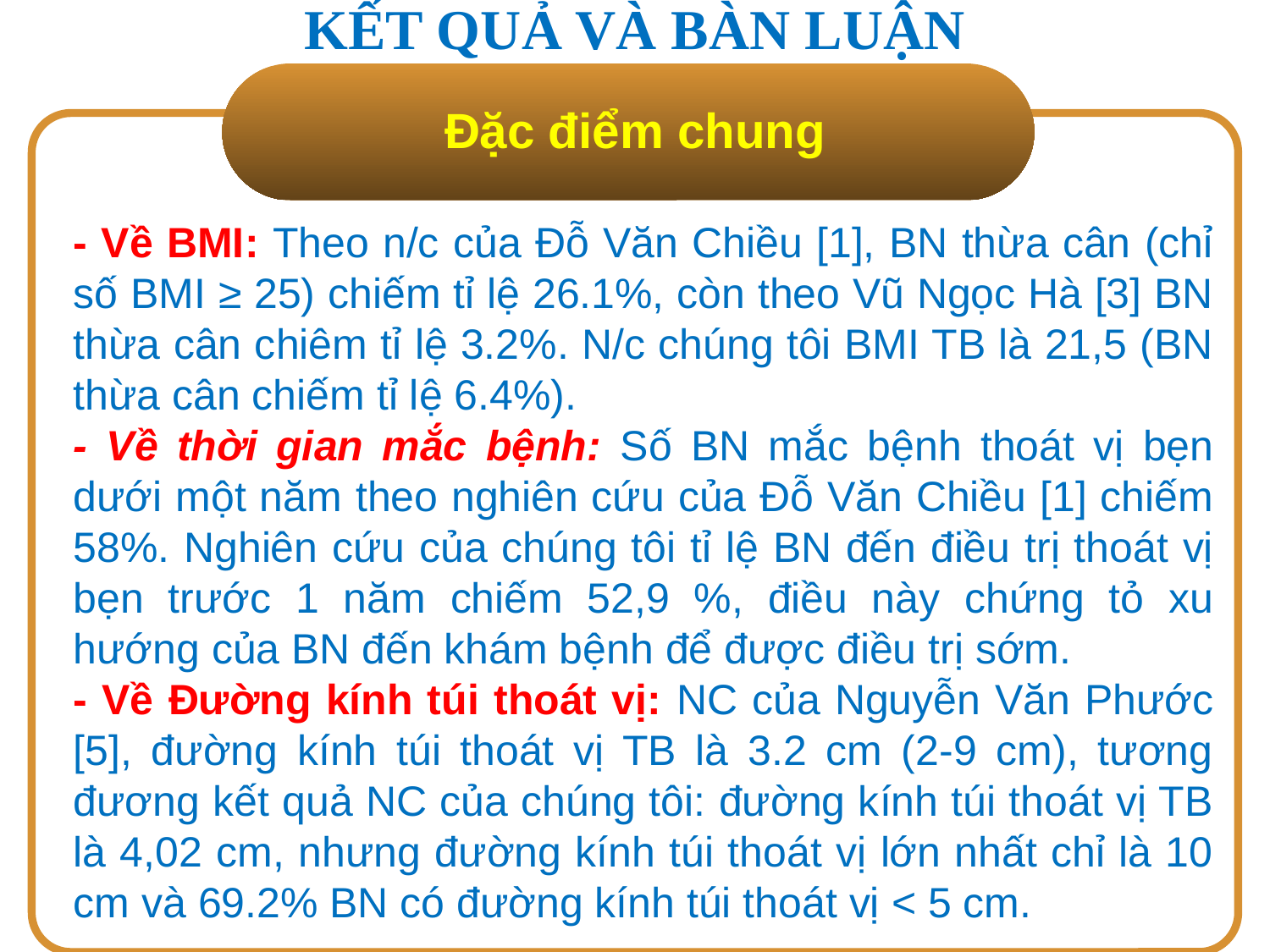

KẾT QUẢ VÀ BÀN LUẬN

Đặc điểm chung

- Về BMI: Theo n/c của Đỗ Văn Chiều [1], BN thừa cân (chỉ số BMI ≥ 25) chiếm tỉ lệ 26.1%, còn theo Vũ Ngọc Hà [3] BN thừa cân chiêm tỉ lệ 3.2%. N/c chúng tôi BMI TB là 21,5 (BN thừa cân chiếm tỉ lệ 6.4%).
- Về thời gian mắc bệnh: Số BN mắc bệnh thoát vị bẹn dưới một năm theo nghiên cứu của Đỗ Văn Chiều [1] chiếm 58%. Nghiên cứu của chúng tôi tỉ lệ BN đến điều trị thoát vị bẹn trước 1 năm chiếm 52,9 %, điều này chứng tỏ xu hướng của BN đến khám bệnh để được điều trị sớm.
- Về Đường kính túi thoát vị: NC của Nguyễn Văn Phước [5], đường kính túi thoát vị TB là 3.2 cm (2-9 cm), tương đương kết quả NC của chúng tôi: đường kính túi thoát vị TB là 4,02 cm, nhưng đường kính túi thoát vị lớn nhất chỉ là 10 cm và 69.2% BN có đường kính túi thoát vị < 5 cm.